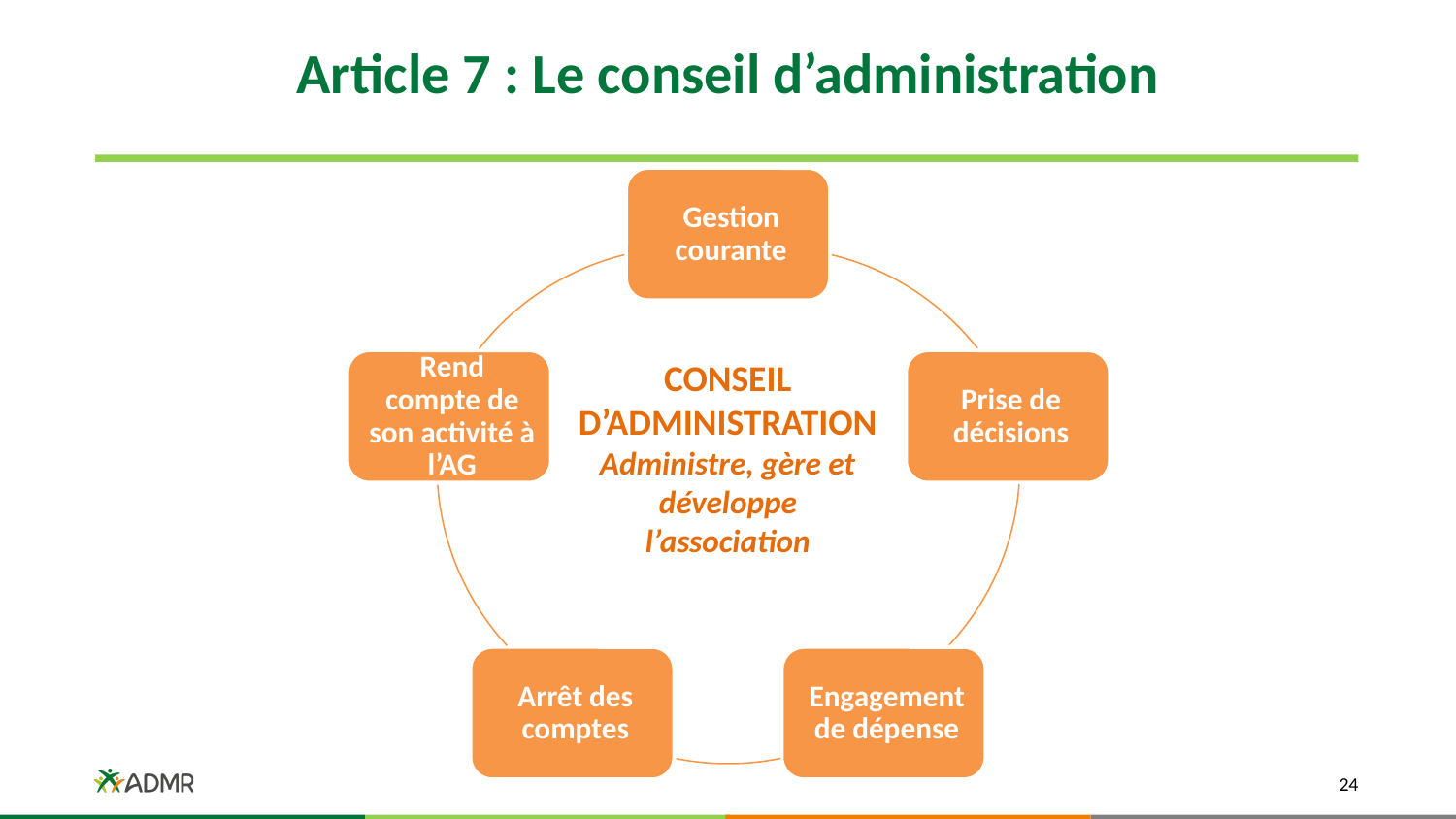

# Article 7 : Le conseil d’administration
Gestion courante
Prise de décisions
Engagement de dépense
Arrêt des comptes
Rend compte de son activité à l’AG
CONSEIL D’ADMINISTRATION
Administre, gère et développe l’association